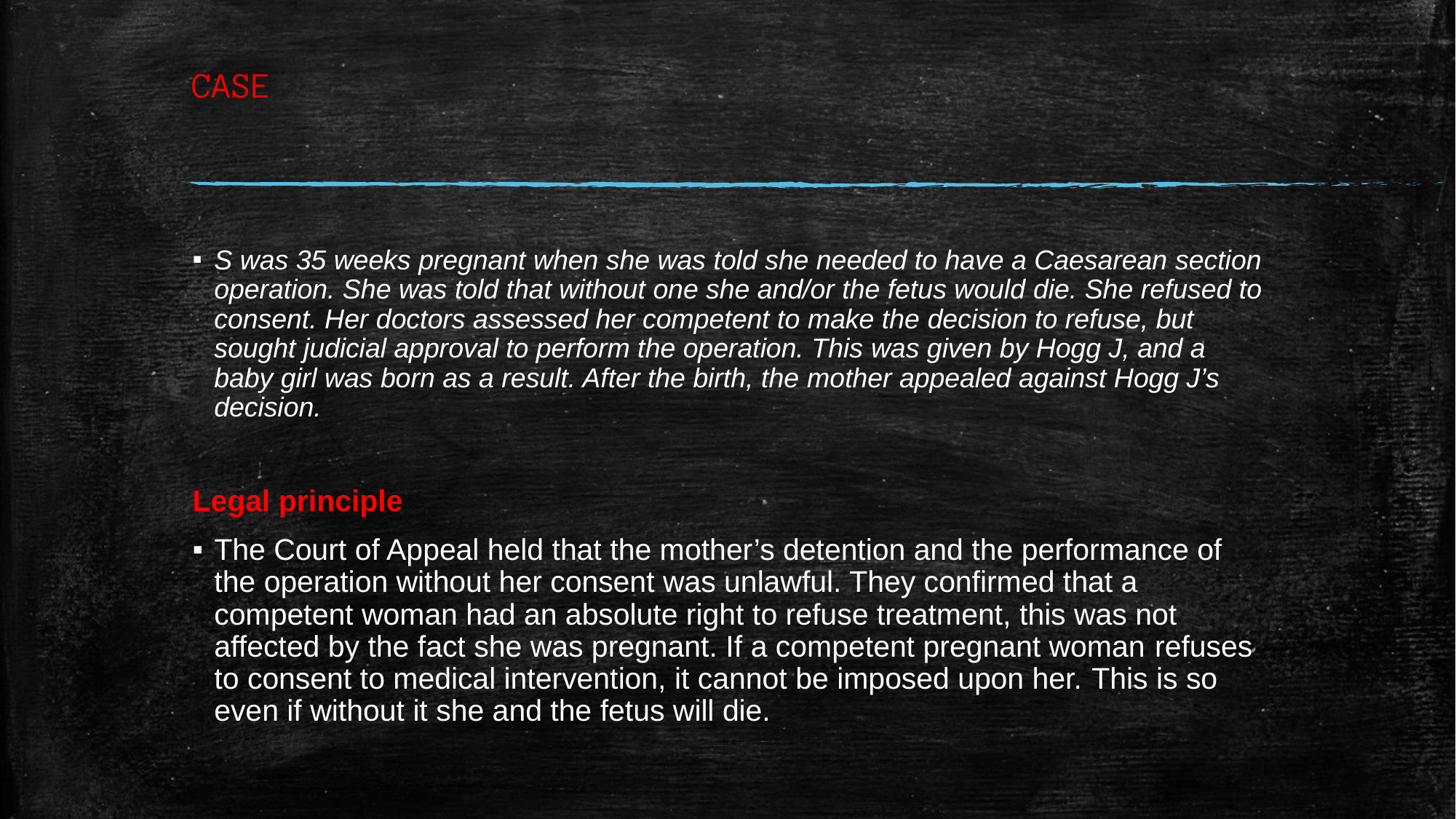

# CASE

S was 35 weeks pregnant when she was told she needed to have a Caesarean section operation. She was told that without one she and/or the fetus would die. She refused to consent. Her doctors assessed her competent to make the decision to refuse, but sought judicial approval to perform the operation. This was given by Hogg J, and a baby girl was born as a result. After the birth, the mother appealed against Hogg J’s decision.

Legal principle
The Court of Appeal held that the mother’s detention and the performance of the operation without her consent was unlawful. They confirmed that a competent woman had an absolute right to refuse treatment, this was not affected by the fact she was pregnant. If a competent pregnant woman refuses to consent to medical intervention, it cannot be imposed upon her. This is so even if without it she and the fetus will die.